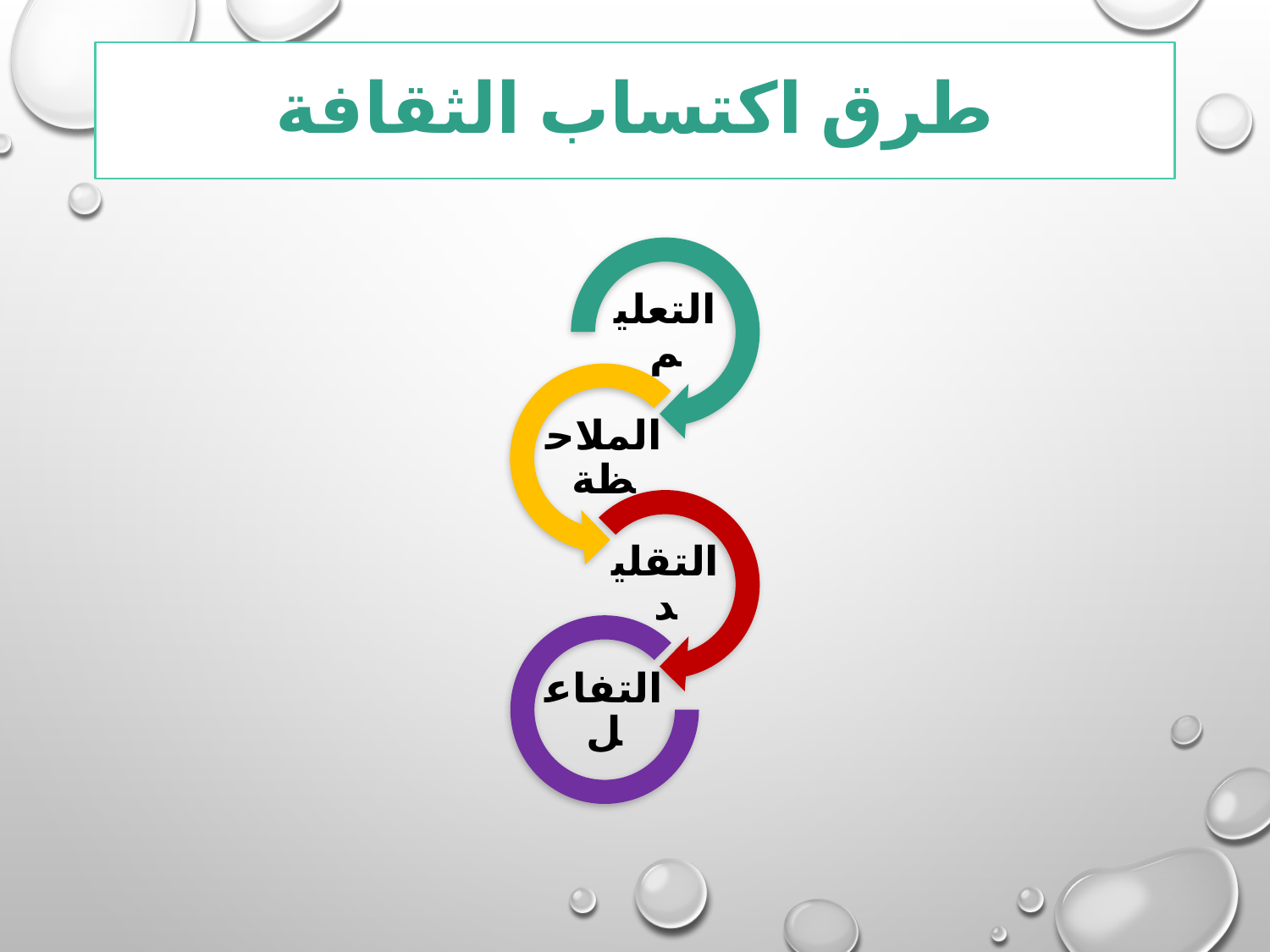

# طرق اكتساب الثقافة
التعليم
الملاحظة
التقليد
التفاعل